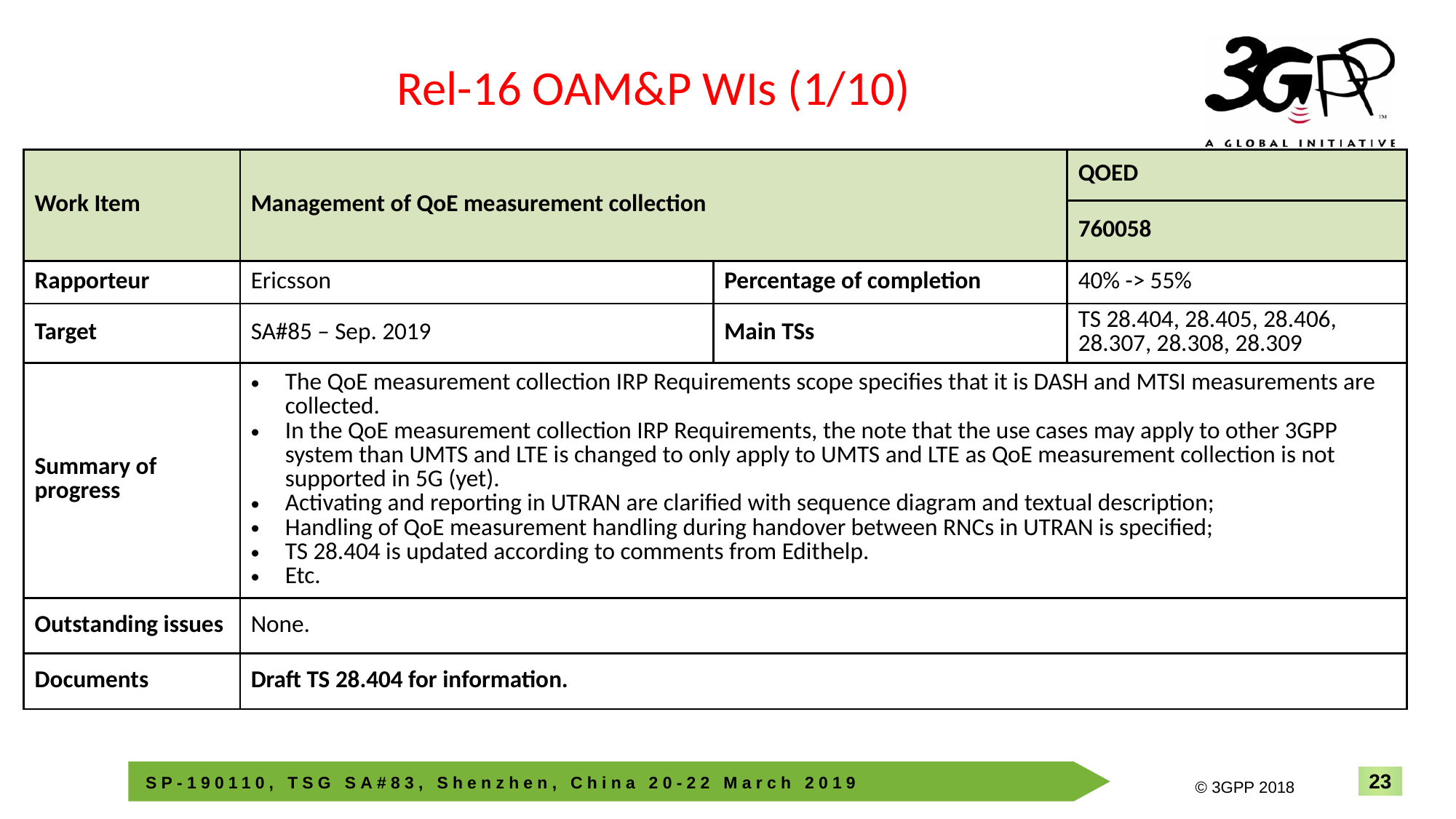

Rel-16 OAM&P WIs (1/10)
| Work Item | Management of QoE measurement collection |  | QOED |
| --- | --- | --- | --- |
|  |  |  | 760058 |
| Rapporteur | Ericsson | Percentage of completion | 40% -> 55% |
| Target | SA#85 – Sep. 2019 | Main TSs | TS 28.404, 28.405, 28.406, 28.307, 28.308, 28.309 |
| Summary of progress | The QoE measurement collection IRP Requirements scope specifies that it is DASH and MTSI measurements are collected. In the QoE measurement collection IRP Requirements, the note that the use cases may apply to other 3GPP system than UMTS and LTE is changed to only apply to UMTS and LTE as QoE measurement collection is not supported in 5G (yet). Activating and reporting in UTRAN are clarified with sequence diagram and textual description; Handling of QoE measurement handling during handover between RNCs in UTRAN is specified; TS 28.404 is updated according to comments from Edithelp. Etc. |  |  |
| Outstanding issues | None. |  |  |
| Documents | Draft TS 28.404 for information. |  |  |